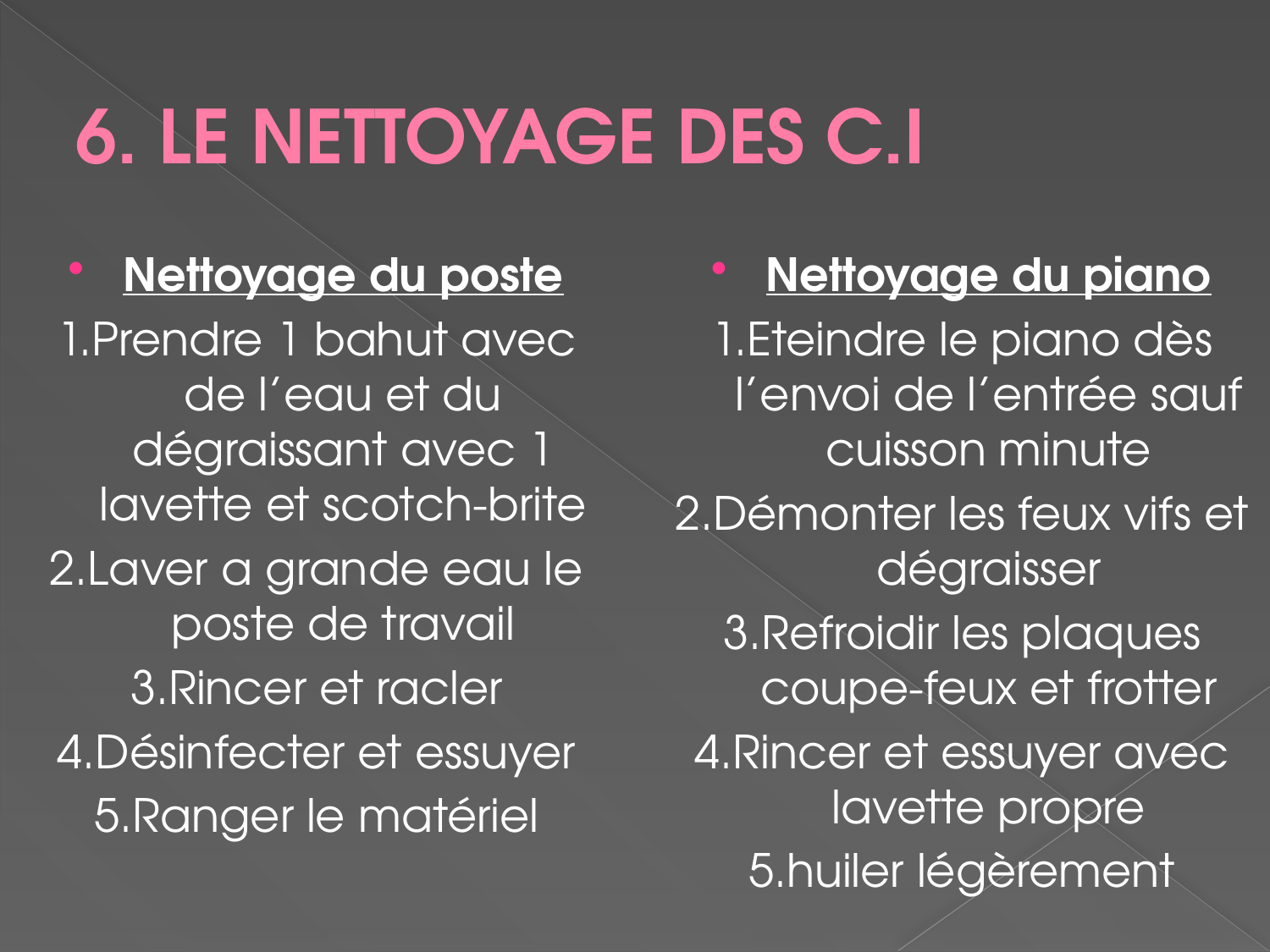

# 6. LE NETTOYAGE DES C.I
Nettoyage du poste
1.Prendre 1 bahut avec de l’eau et du dégraissant avec 1 lavette et scotch-brite
2.Laver a grande eau le poste de travail
3.Rincer et racler
4.Désinfecter et essuyer
5.Ranger le matériel

Nettoyage du piano
1.Eteindre le piano dès l’envoi de l’entrée sauf cuisson minute
2.Démonter les feux vifs et dégraisser
3.Refroidir les plaques coupe-feux et frotter
4.Rincer et essuyer avec lavette propre
5.huiler légèrement